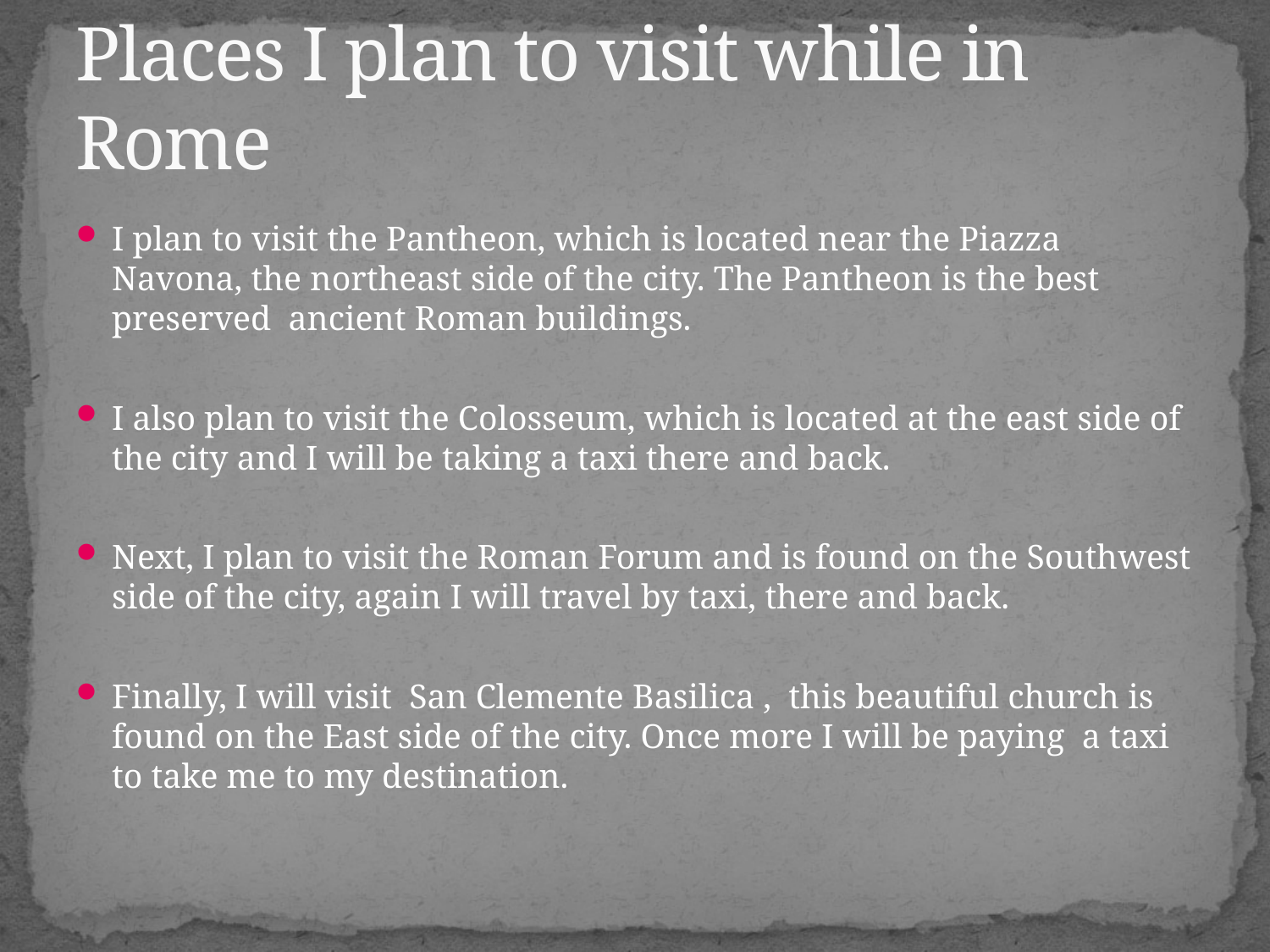

# Places I plan to visit while in Rome
I plan to visit the Pantheon, which is located near the Piazza Navona, the northeast side of the city. The Pantheon is the best preserved  ancient Roman buildings.

I also plan to visit the Colosseum, which is located at the east side of the city and I will be taking a taxi there and back.

Next, I plan to visit the Roman Forum and is found on the Southwest side of the city, again I will travel by taxi, there and back.

Finally, I will visit  San Clemente Basilica ,  this beautiful church is found on the East side of the city. Once more I will be paying  a taxi to take me to my destination.